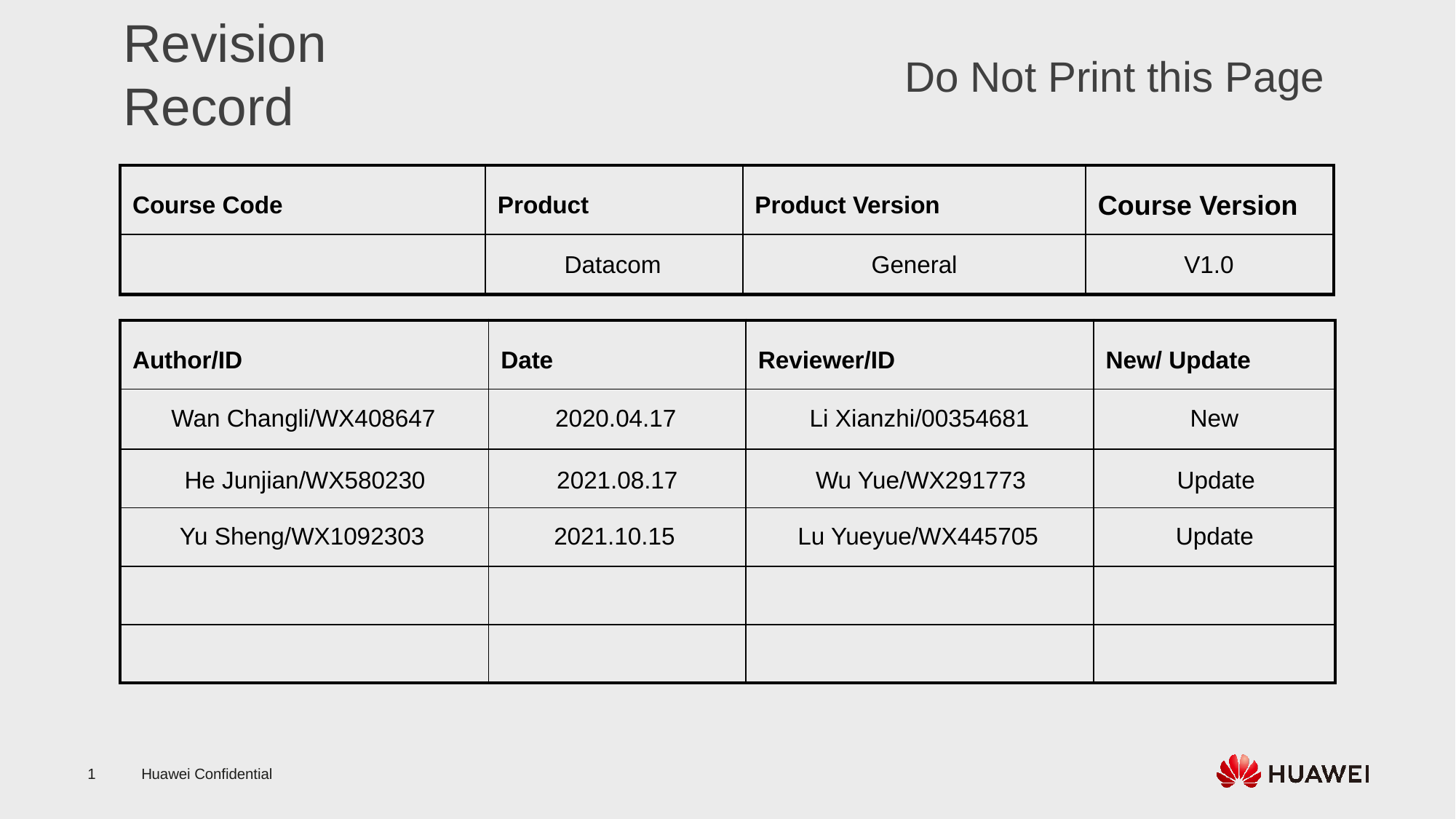

Datacom
General
V1.0
Wan Changli/WX408647
2020.04.17
Li Xianzhi/00354681
New
He Junjian/WX580230
2021.08.17
Wu Yue/WX291773
Update
Yu Sheng/WX1092303
2021.10.15
Lu Yueyue/WX445705
Update